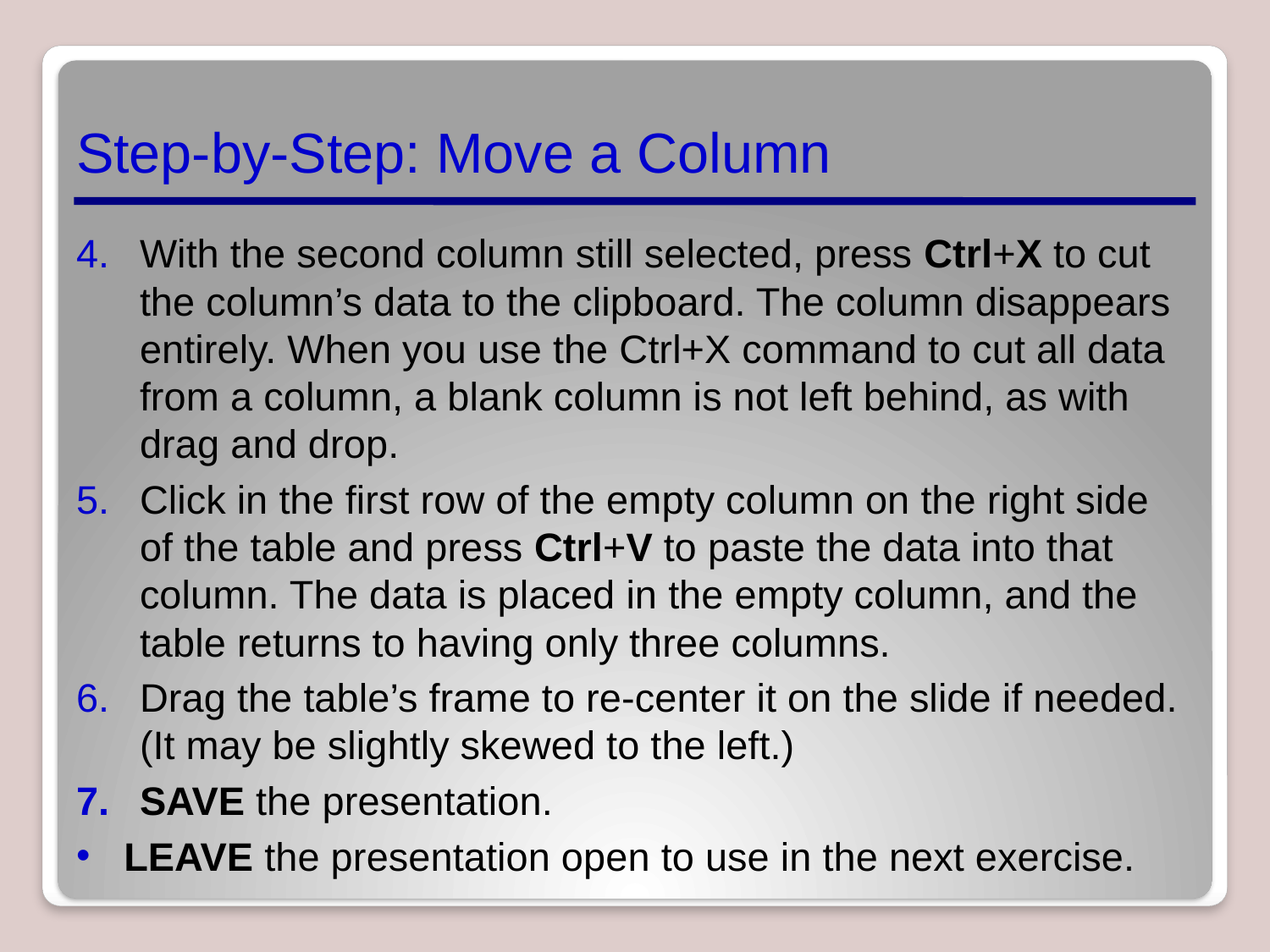

# Step-by-Step: Move a Column
With the second column still selected, press Ctrl+X to cut the column’s data to the clipboard. The column disappears entirely. When you use the Ctrl+X command to cut all data from a column, a blank column is not left behind, as with drag and drop.
Click in the first row of the empty column on the right side of the table and press Ctrl+V to paste the data into that column. The data is placed in the empty column, and the table returns to having only three columns.
Drag the table’s frame to re-center it on the slide if needed. (It may be slightly skewed to the left.)
SAVE the presentation.
LEAVE the presentation open to use in the next exercise.